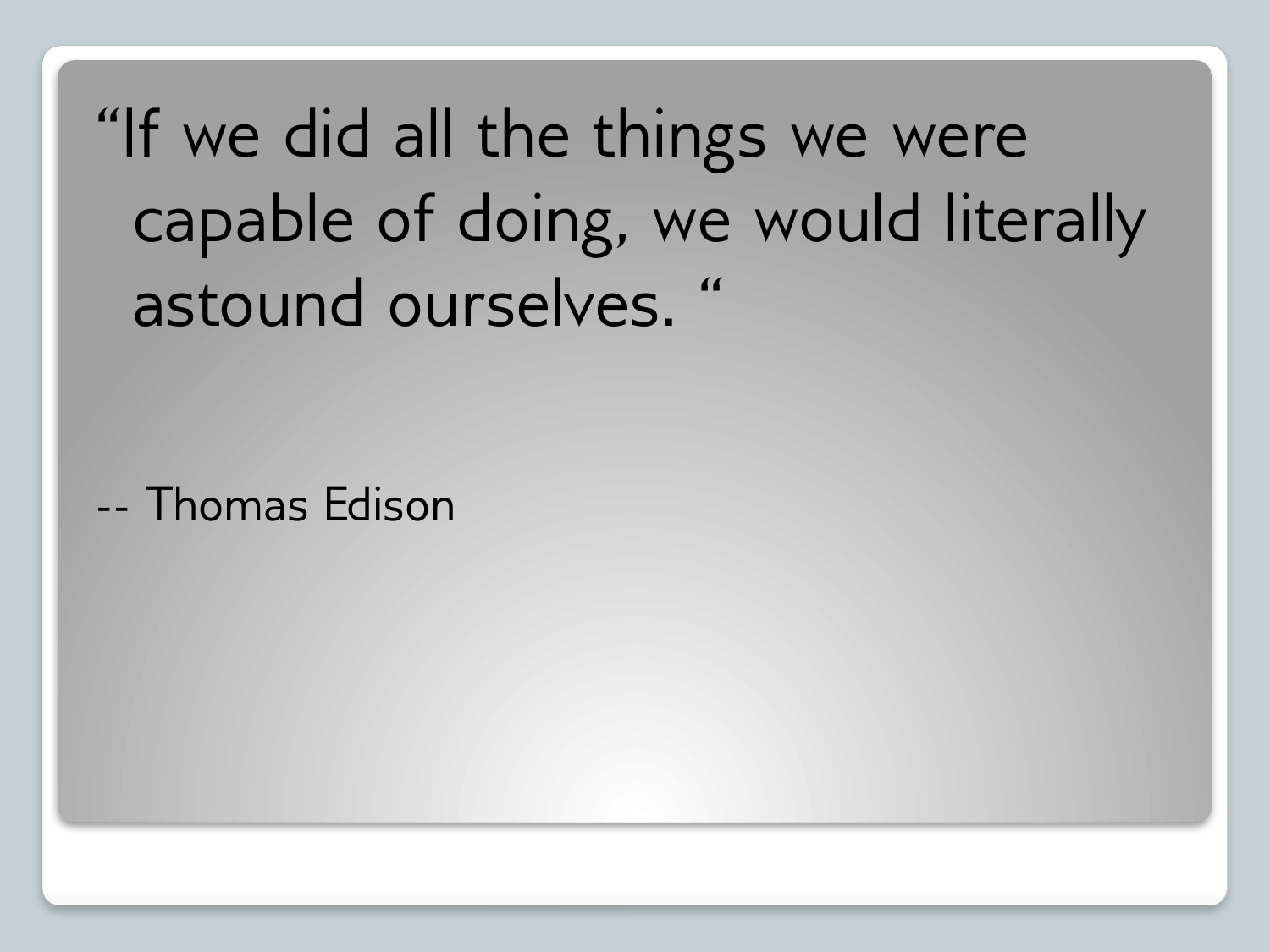

“If we did all the things we were capable of doing, we would literally astound ourselves. “

-- Thomas Edison
#